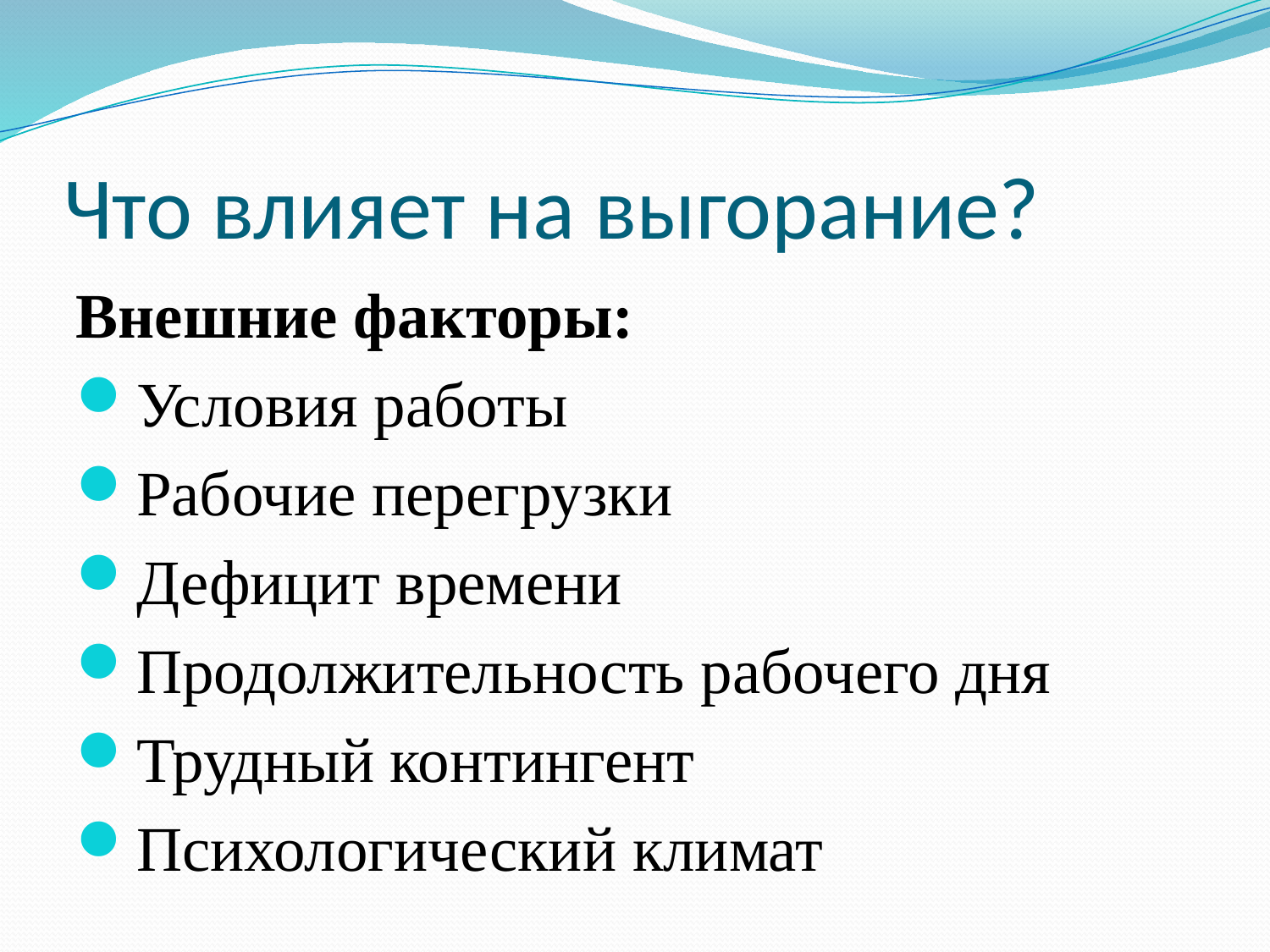

# Что влияет на выгорание?
Внешние факторы:
Условия работы
Рабочие перегрузки
Дефицит времени
Продолжительность рабочего дня
Трудный контингент
Психологический климат